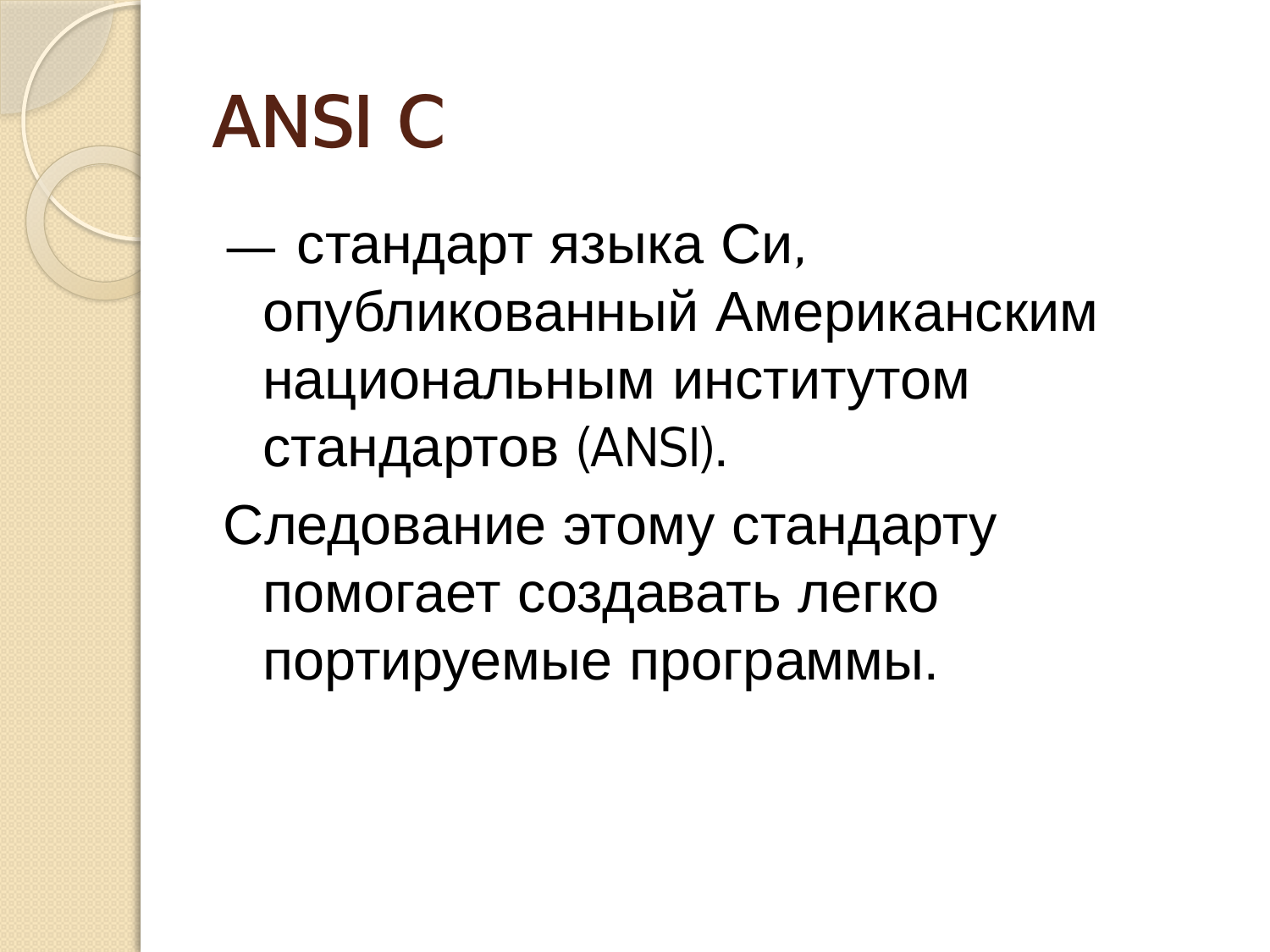

# ANSI C
— стандарт языка Си, опубликованный Американским национальным институтом стандартов (ANSI).
Следование этому стандарту помогает создавать легко портируемые программы.